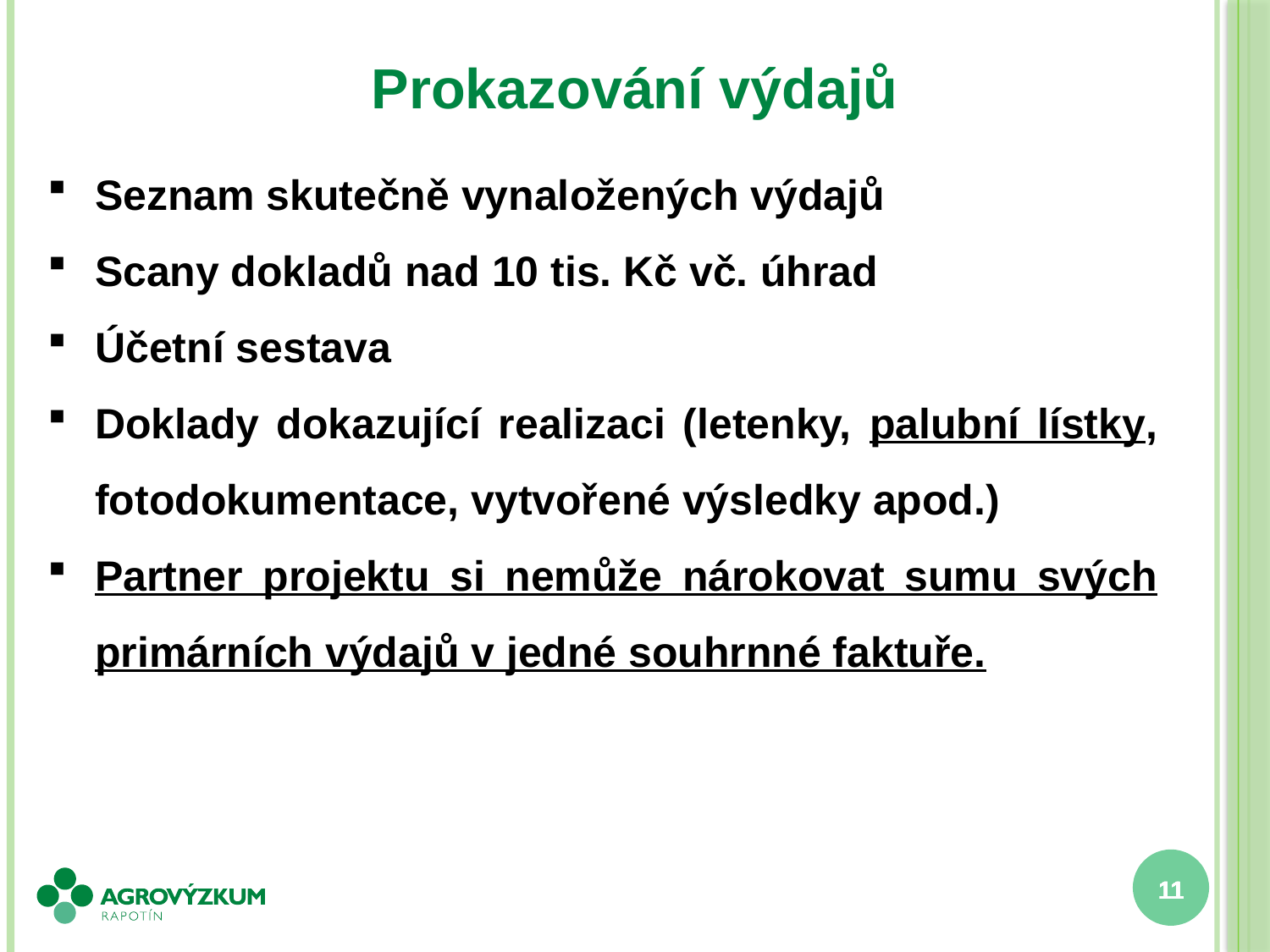

Prokazování výdajů
Seznam skutečně vynaložených výdajů
Scany dokladů nad 10 tis. Kč vč. úhrad
Účetní sestava
Doklady dokazující realizaci (letenky, palubní lístky, fotodokumentace, vytvořené výsledky apod.)
Partner projektu si nemůže nárokovat sumu svých primárních výdajů v jedné souhrnné faktuře.

11
11
11
11
11
11
11
11